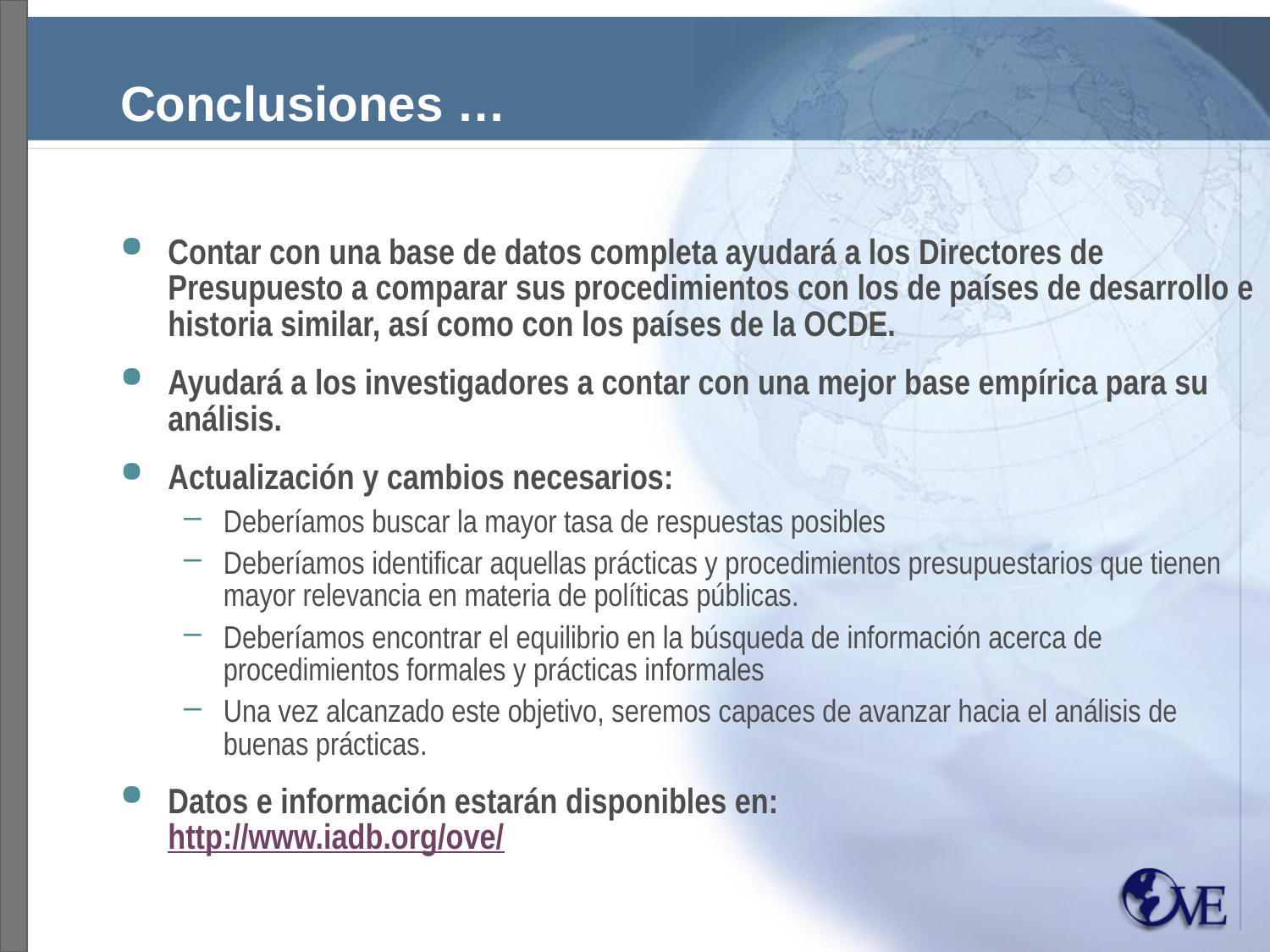

# Conclusiones …
Contar con una base de datos completa ayudará a los Directores de Presupuesto a comparar sus procedimientos con los de países de desarrollo e historia similar, así como con los países de la OCDE.
Ayudará a los investigadores a contar con una mejor base empírica para su análisis.
Actualización y cambios necesarios:
Deberíamos buscar la mayor tasa de respuestas posibles
Deberíamos identificar aquellas prácticas y procedimientos presupuestarios que tienen mayor relevancia en materia de políticas públicas.
Deberíamos encontrar el equilibrio en la búsqueda de información acerca de procedimientos formales y prácticas informales
Una vez alcanzado este objetivo, seremos capaces de avanzar hacia el análisis de buenas prácticas.
Datos e información estarán disponibles en:
http://www.iadb.org/ove/